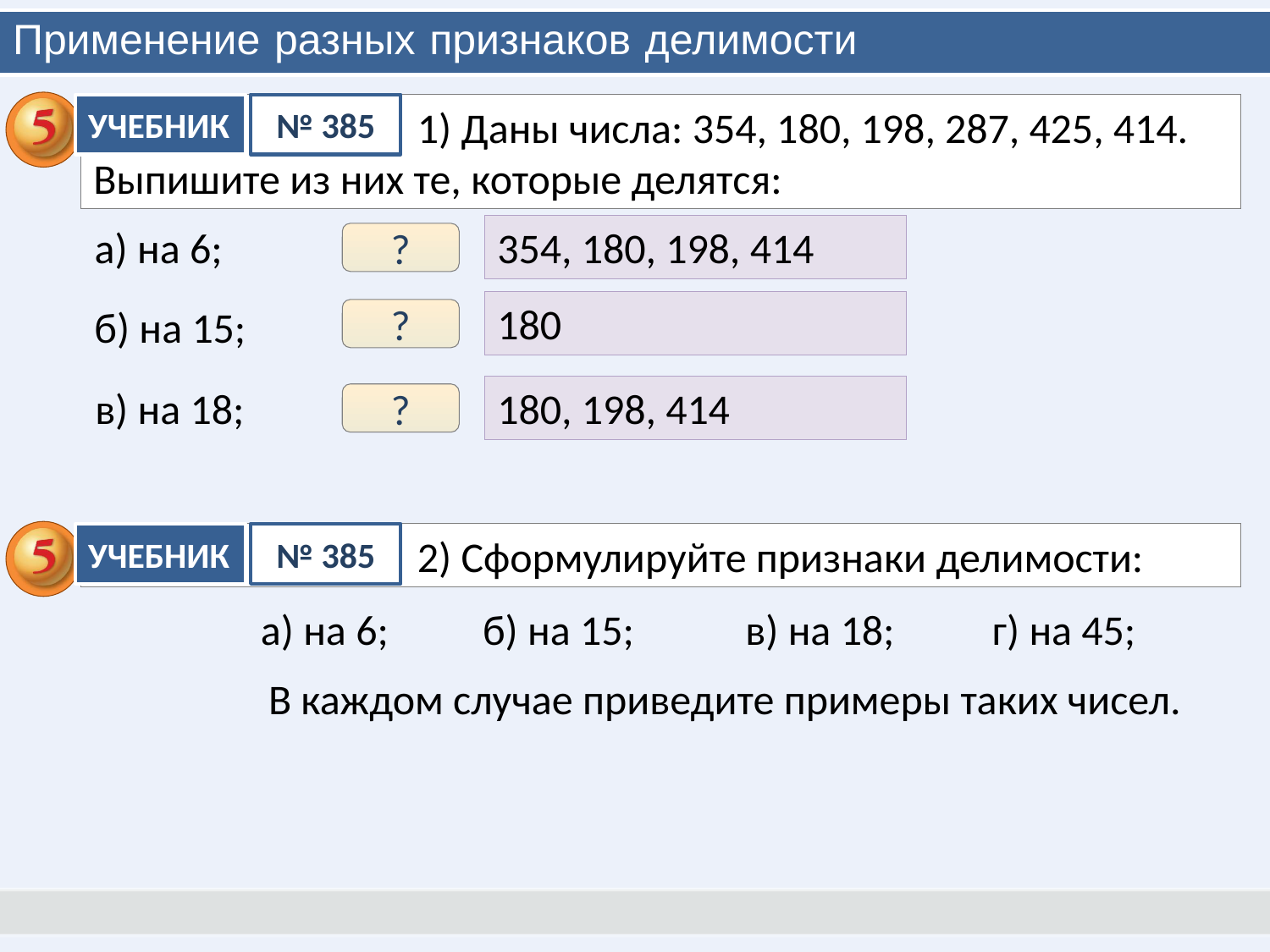

# Применение разных признаков делимости

УЧЕБНИК
                                  1) Даны числа: 354, 180, 198, 287, 425, 414. Выпишите из них те, которые делятся:
№ 385
а) на 6;
354, 180, 198, 414
?
180
б) на 15;
?
180, 198, 414
в) на 18;
?

УЧЕБНИК
                                  2) Сформулируйте признаки делимости:
№ 385
а) на 6;
б) на 15;
в) на 18;
г) на 45;
В каждом случае приведите примеры таких чисел.